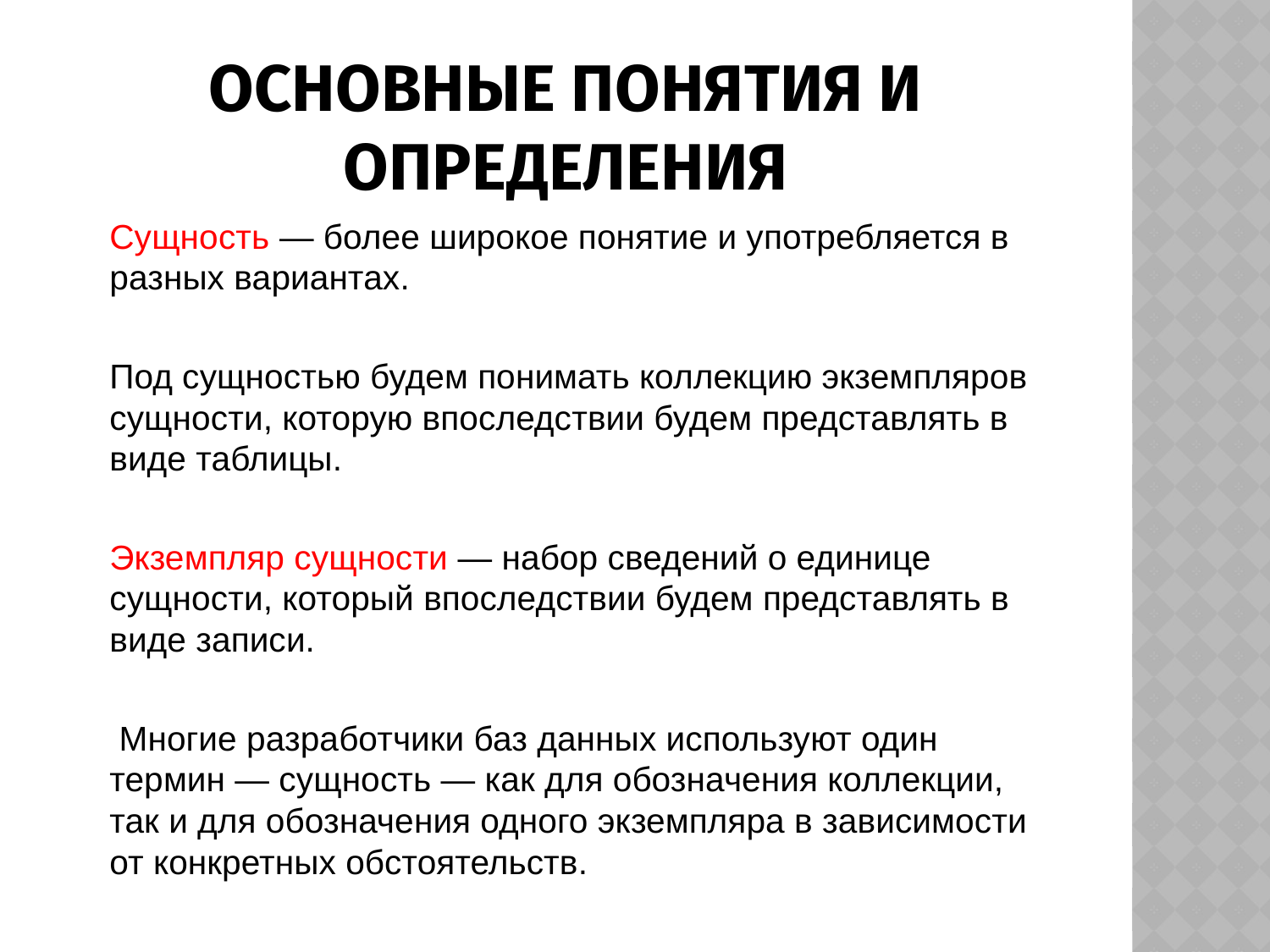

# Основные понятия и определения
	Сущность — более широкое понятие и употребляется в разных вариантах.

	Под сущностью будем понимать коллекцию экземпляров сущности, которую впоследствии будем представлять в виде таблицы.

	Экземпляр сущности — набор сведений о единице сущности, который впоследствии будем представлять в виде записи.

	 Многие разработчики баз данных используют один термин — сущность — как для обозначения коллекции, так и для обозначения одного экземпляра в зависимости от конкретных обстоятельств.